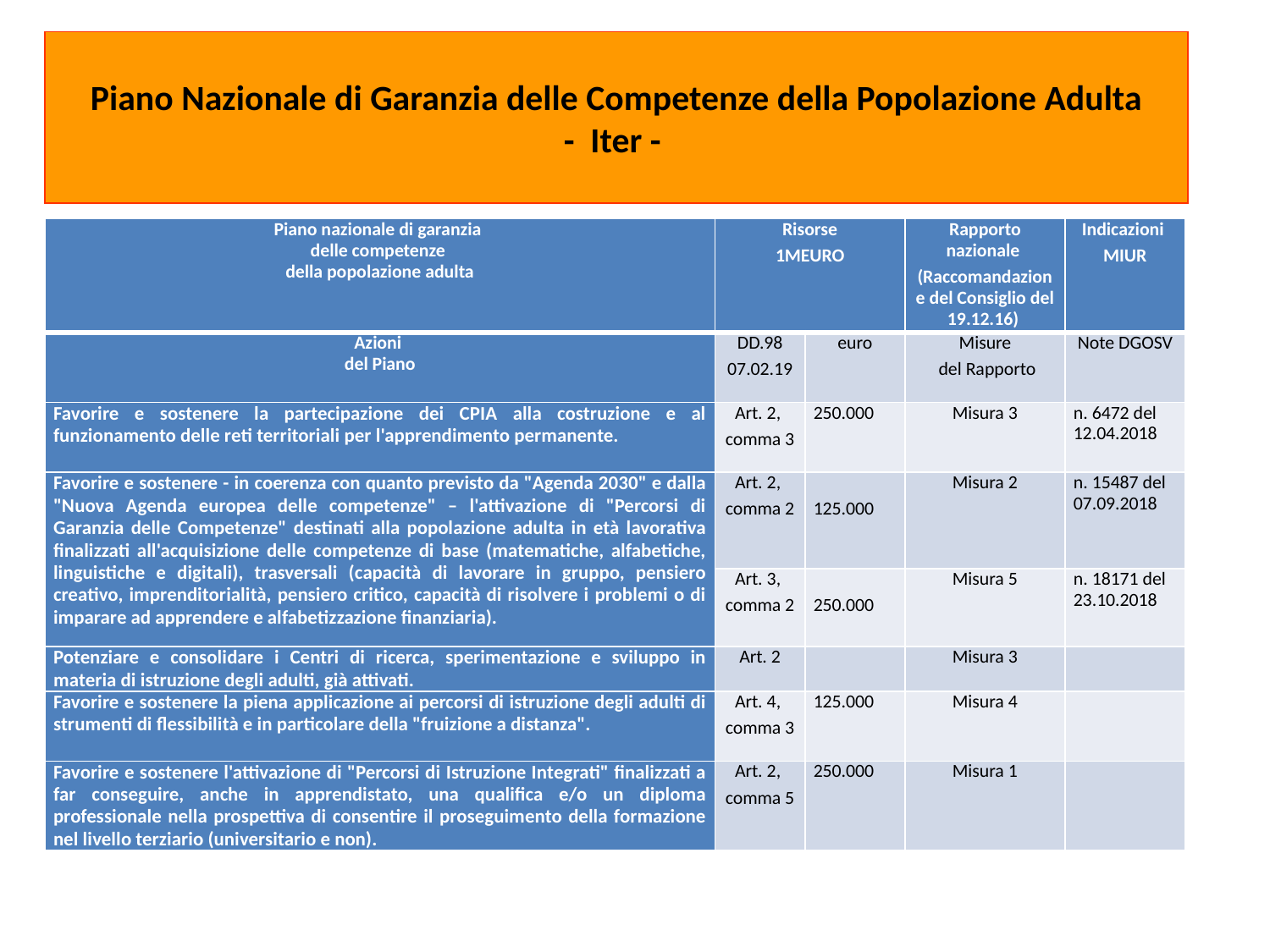

# Piano Nazionale di Garanzia delle Competenze della Popolazione Adulta -  Iter -
| Piano nazionale di garanzia delle competenze della popolazione adulta | Risorse 1MEURO |  | Rapporto nazionale (Raccomandazione del Consiglio del 19.12.16) | Indicazioni MIUR |
| --- | --- | --- | --- | --- |
| Azioni del Piano | DD.98 07.02.19 | euro | Misure del Rapporto | Note DGOSV |
| Favorire e sostenere la partecipazione dei CPIA alla costruzione e al funzionamento delle reti territoriali per l'apprendimento permanente. | Art. 2, comma 3 | 250.000 | Misura 3 | n. 6472 del 12.04.2018 |
| Favorire e sostenere - in coerenza con quanto previsto da "Agenda 2030" e dalla "Nuova Agenda europea delle competenze" – l'attivazione di "Percorsi di Garanzia delle Competenze" destinati alla popolazione adulta in età lavorativa finalizzati all'acquisizione delle competenze di base (matematiche, alfabetiche, linguistiche e digitali), trasversali (capacità di lavorare in gruppo, pensiero creativo, imprenditorialità, pensiero critico, capacità di risolvere i problemi o di imparare ad apprendere e alfabetizzazione finanziaria). | Art. 2, comma 2 | 125.000 | Misura 2 | n. 15487 del 07.09.2018 |
|  | Art. 3, comma 2 | 250.000 | Misura 5 | n. 18171 del 23.10.2018 |
| Potenziare e consolidare i Centri di ricerca, sperimentazione e sviluppo in materia di istruzione degli adulti, già attivati. | Art. 2 |  | Misura 3 |  |
| Favorire e sostenere la piena applicazione ai percorsi di istruzione degli adulti di strumenti di flessibilità e in particolare della "fruizione a distanza". | Art. 4, comma 3 | 125.000 | Misura 4 |  |
| Favorire e sostenere l'attivazione di "Percorsi di Istruzione Integrati" finalizzati a far conseguire, anche in apprendistato, una qualifica e/o un diploma professionale nella prospettiva di consentire il proseguimento della formazione nel livello terziario (universitario e non). | Art. 2, comma 5 | 250.000 | Misura 1 |  |